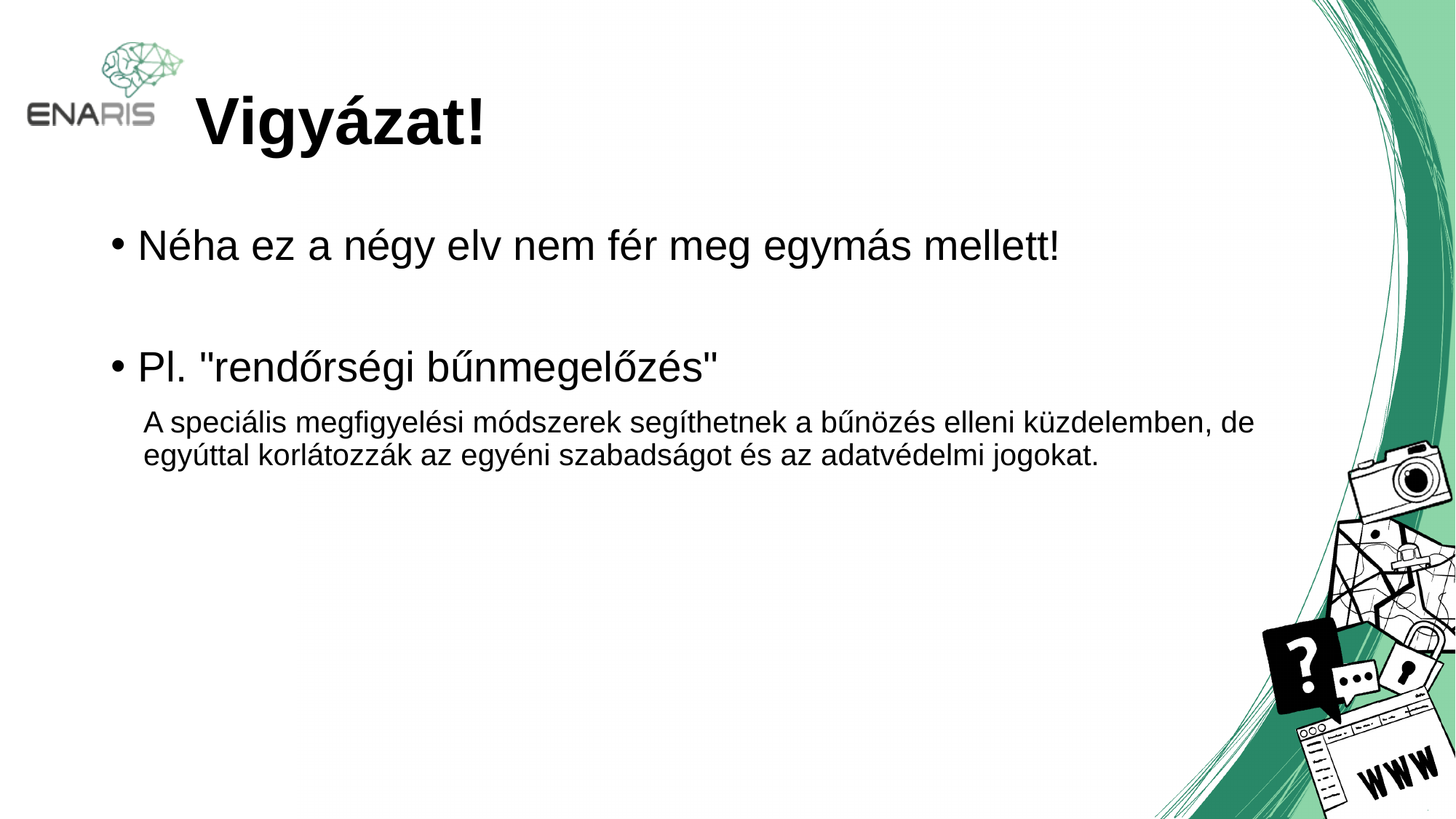

# Vigyázat!
Néha ez a négy elv nem fér meg egymás mellett!

Pl. "rendőrségi bűnmegelőzés"
A speciális megfigyelési módszerek segíthetnek a bűnözés elleni küzdelemben, de egyúttal korlátozzák az egyéni szabadságot és az adatvédelmi jogokat.